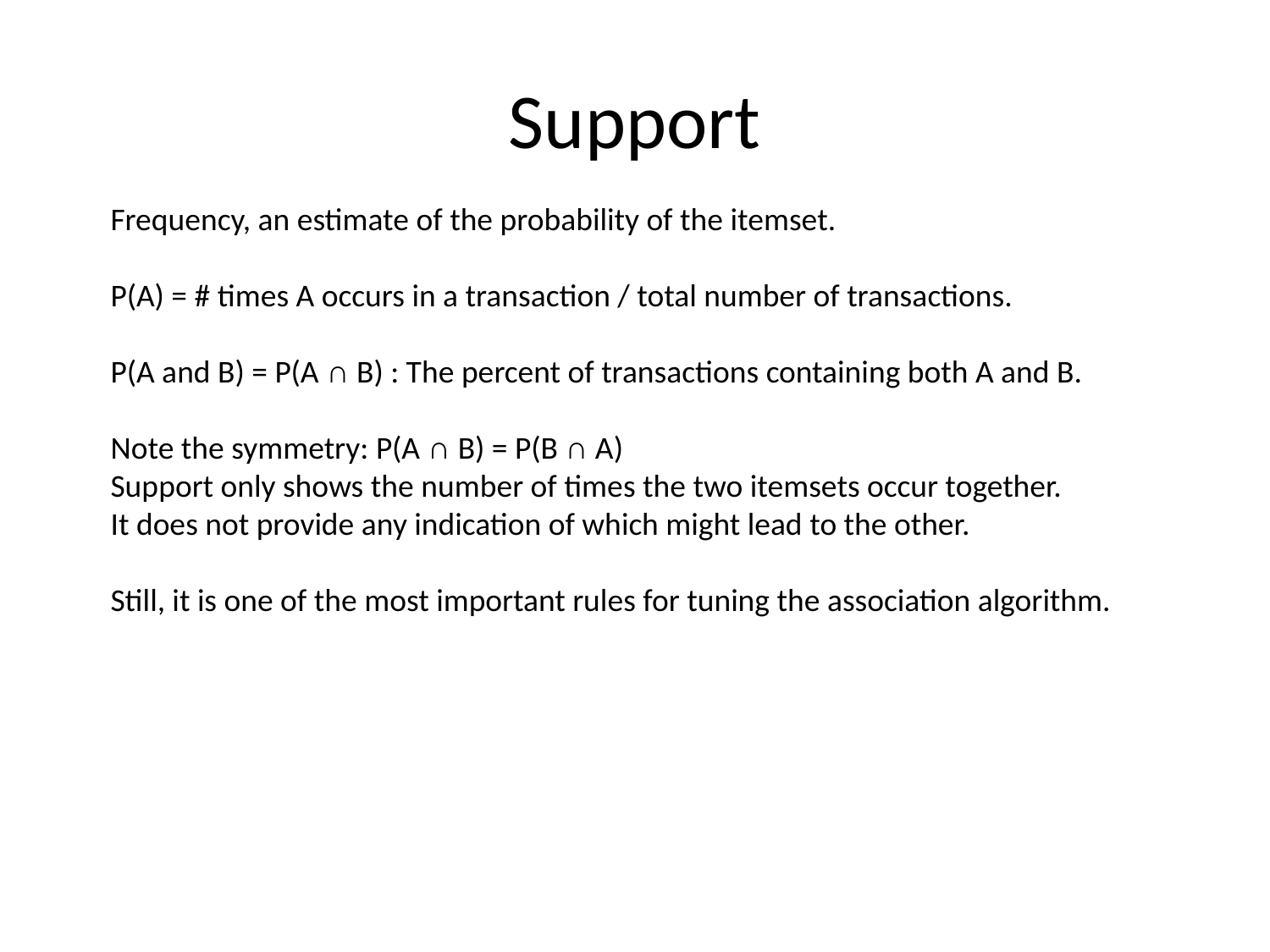

# Support
Frequency, an estimate of the probability of the itemset.

P(A) = # times A occurs in a transaction / total number of transactions.

P(A and B) = P(A ∩ B) : The percent of transactions containing both A and B.

Note the symmetry: P(A ∩ B) = P(B ∩ A)
Support only shows the number of times the two itemsets occur together.
It does not provide any indication of which might lead to the other.

Still, it is one of the most important rules for tuning the association algorithm.